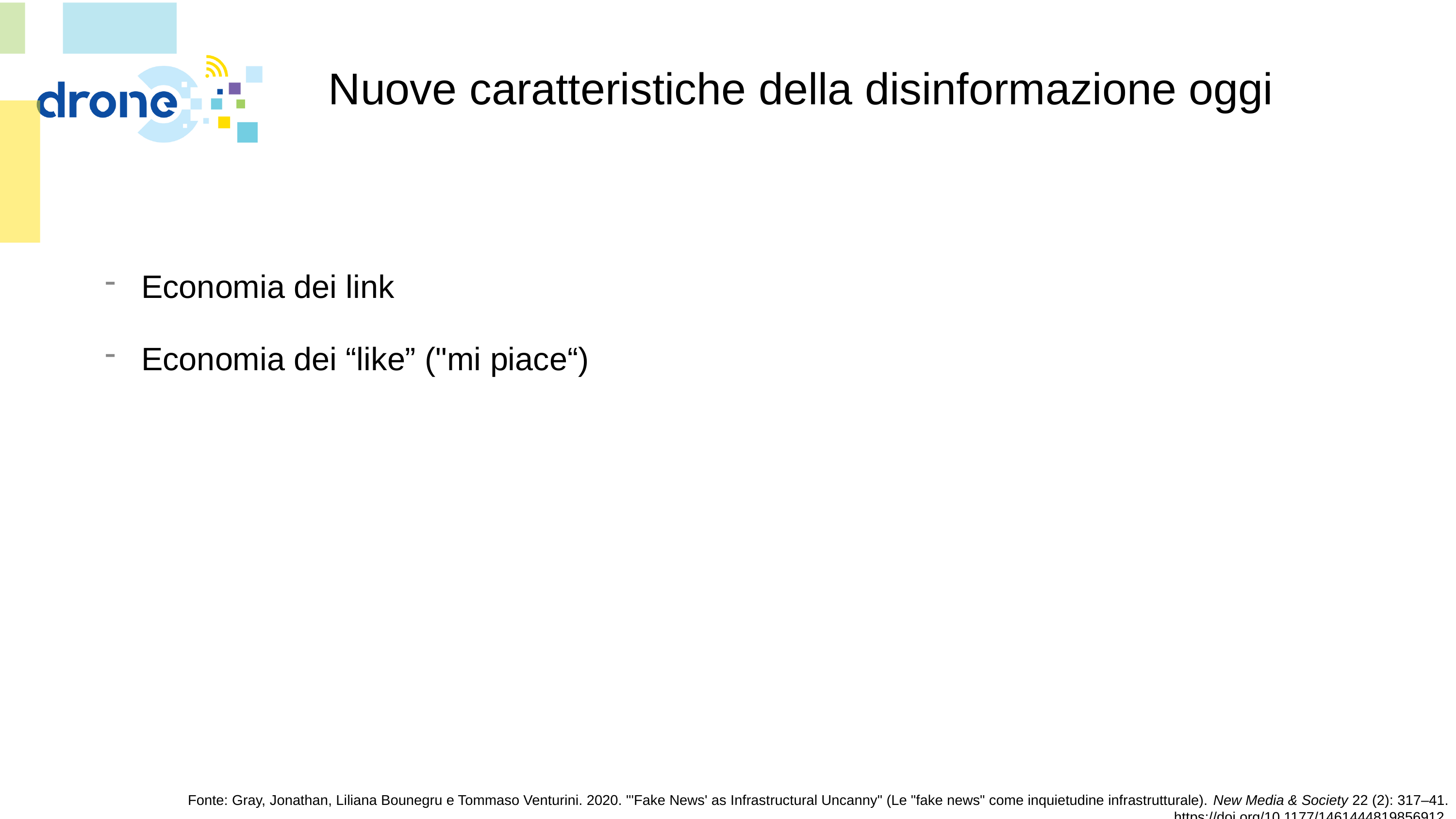

# Nuove caratteristiche della disinformazione oggi

Economia dei link
Economia dei “like” ("mi piace“)
Fonte: Gray, Jonathan, Liliana Bounegru e Tommaso Venturini. 2020. "'Fake News' as Infrastructural Uncanny" (Le "fake news" come inquietudine infrastrutturale). New Media & Society 22 (2): 317–41. https://doi.org/10.1177/1461444819856912.